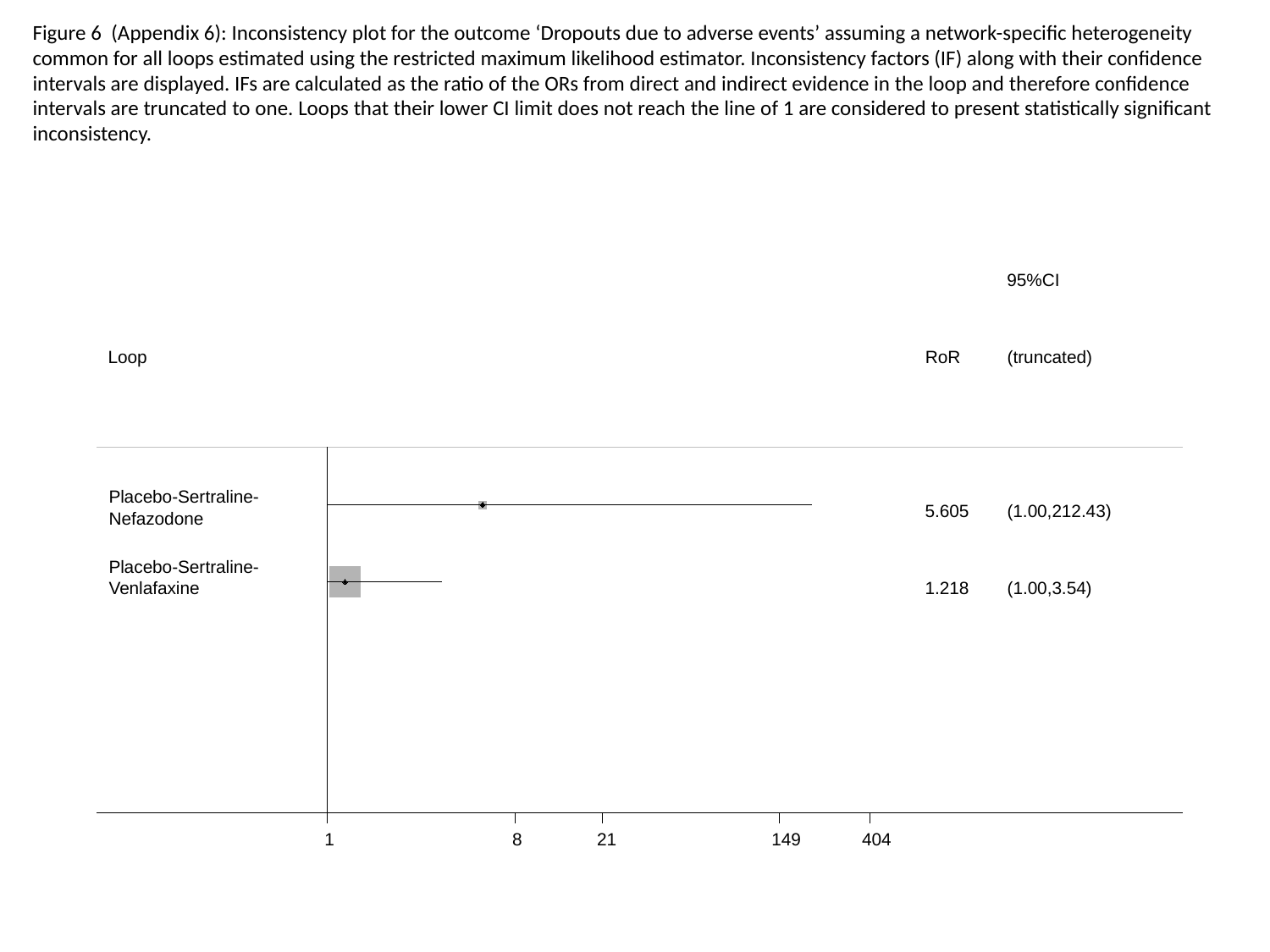

Figure 6  (Appendix 6): Inconsistency plot for the outcome ‘Dropouts due to adverse events’ assuming a network-specific heterogeneity common for all loops estimated using the restricted maximum likelihood estimator. Inconsistency factors (IF) along with their confidence intervals are displayed. IFs are calculated as the ratio of the ORs from direct and indirect evidence in the loop and therefore confidence intervals are truncated to one. Loops that their lower CI limit does not reach the line of 1 are considered to present statistically significant inconsistency.

95%CI
Loop
RoR
(truncated)

Placebo-Sertraline-
Nefazodone
5.605
(1.00,212.43)

Placebo-Sertraline-
Venlafaxine

1.218
(1.00,3.54)

1
8
21
149
404